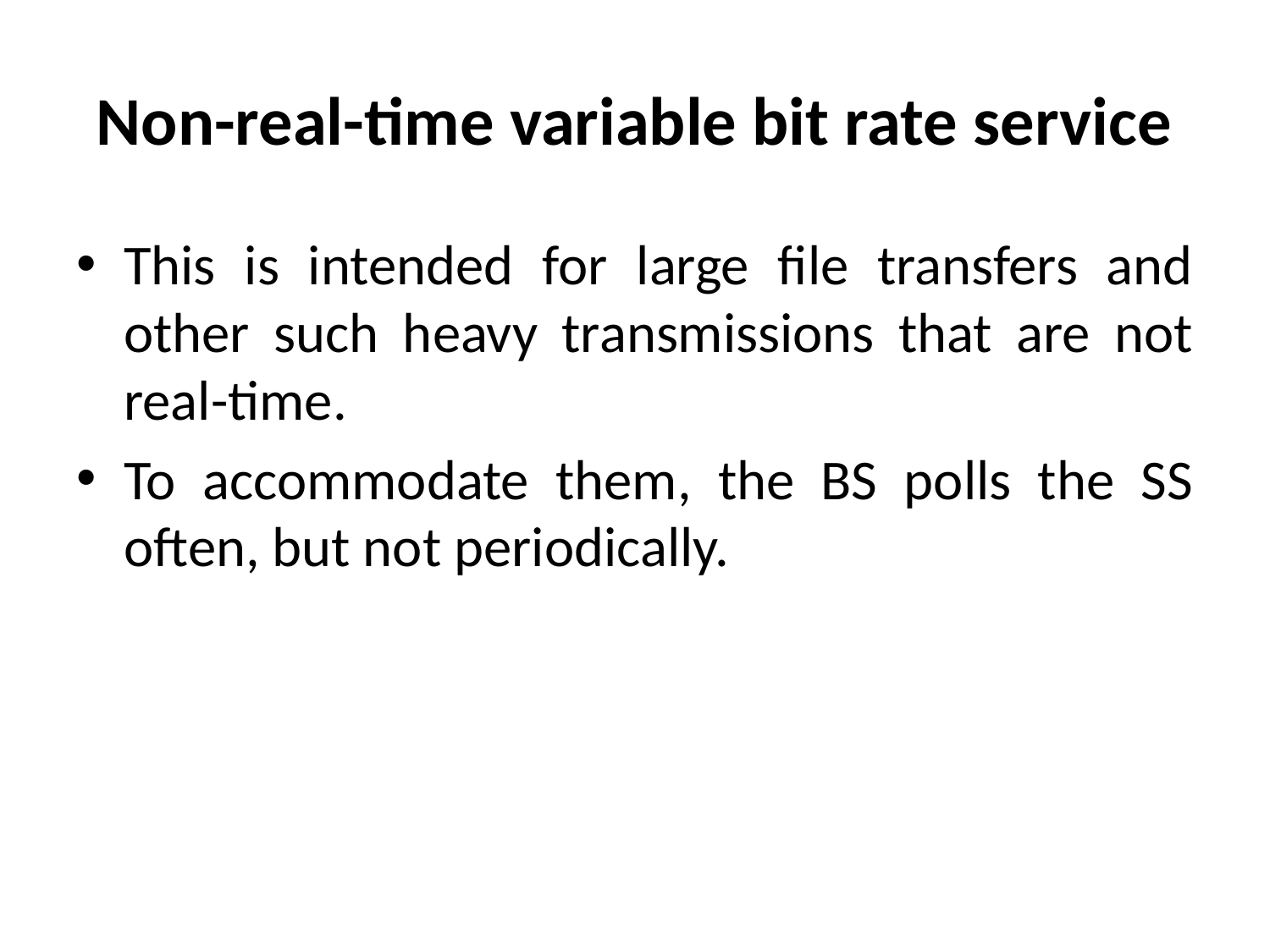

# Non-real-time variable bit rate service
This is intended for large file transfers and other such heavy transmissions that are not real-time.
To accommodate them, the BS polls the SS often, but not periodically.